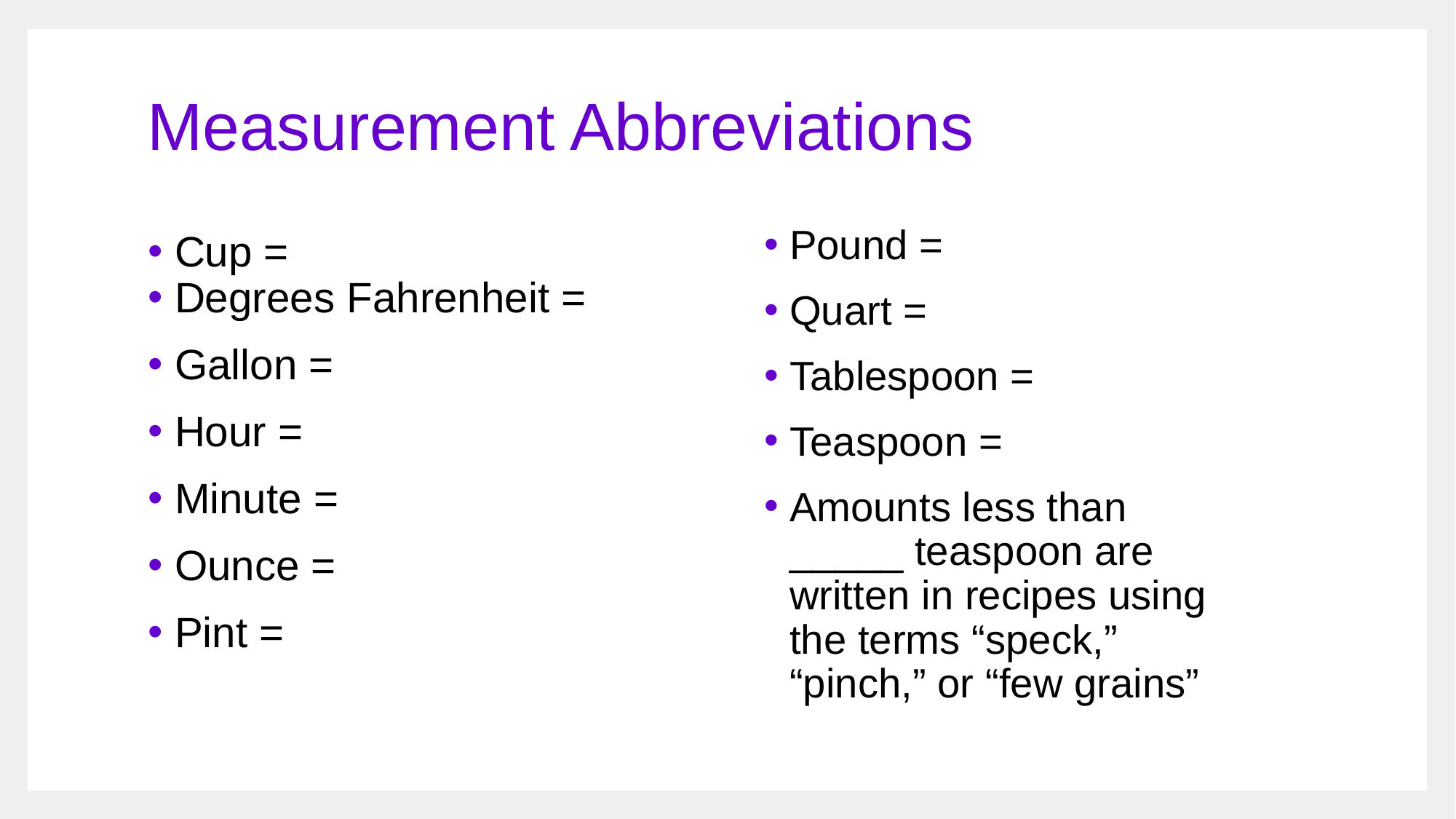

# Measurement Abbreviations
Pound =
Quart =
Tablespoon =
Teaspoon =
Amounts less than _____ teaspoon are written in recipes using the terms “speck,” “pinch,” or “few grains”
Cup =
Degrees Fahrenheit =
Gallon =
Hour =
Minute =
Ounce =
Pint =